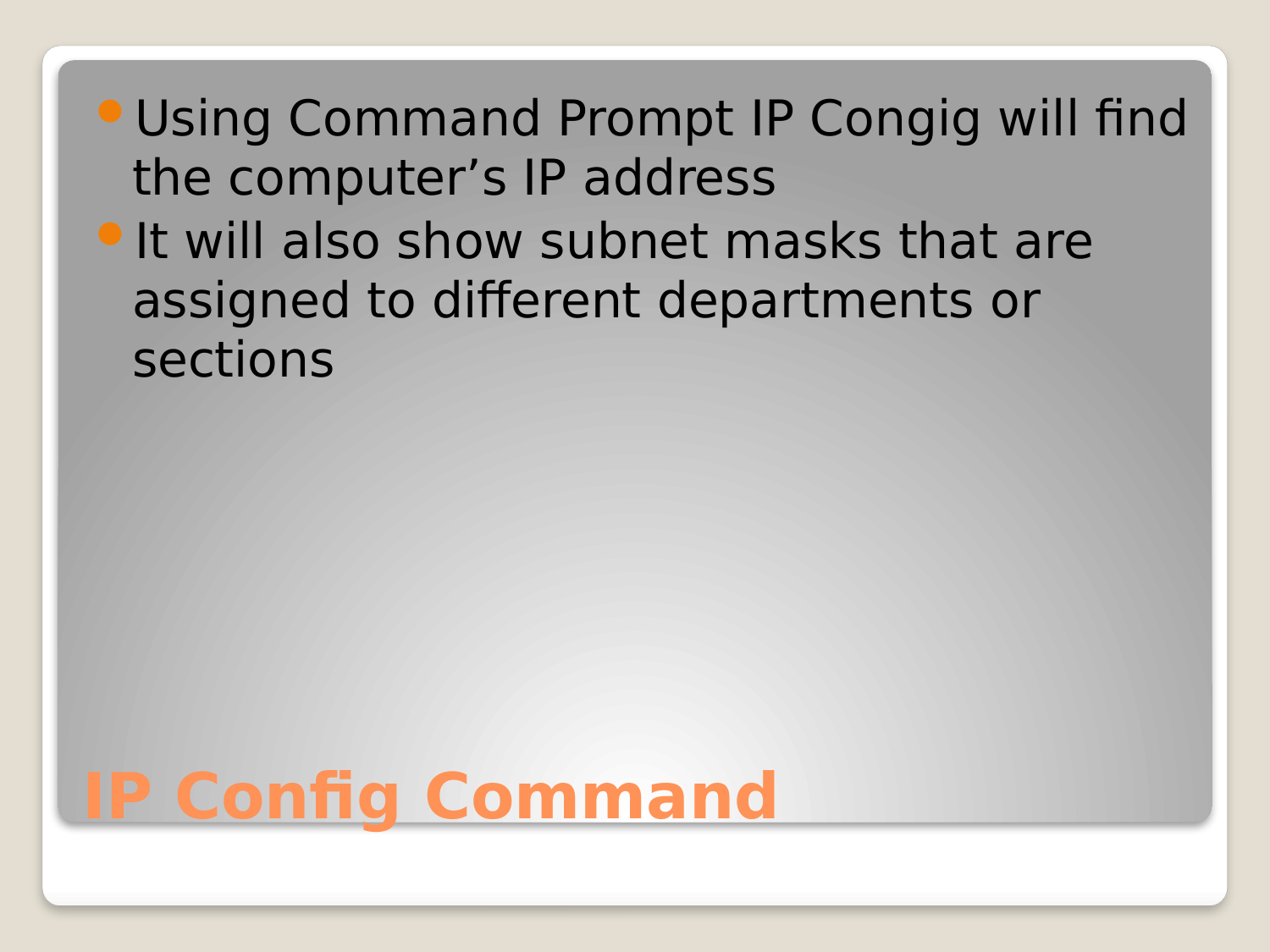

Using Command Prompt IP Congig will find the computer’s IP address
It will also show subnet masks that are assigned to different departments or sections
# IP Config Command